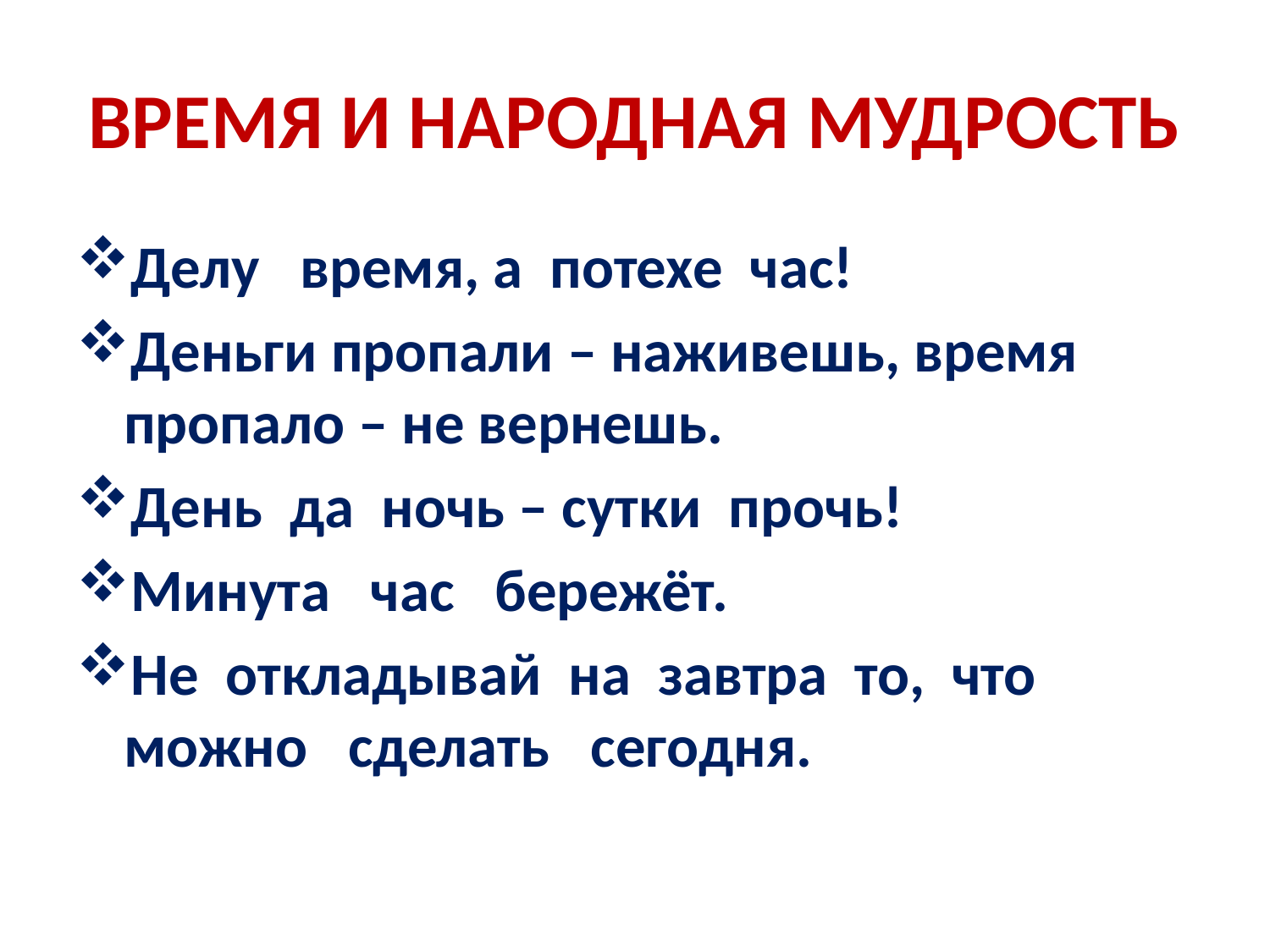

# ВРЕМЯ И НАРОДНАЯ МУДРОСТЬ
Делу   время, а  потехе  час!
Деньги пропали – наживешь, время пропало – не вернешь.
День  да  ночь – сутки  прочь!
Минута   час   бережёт.
Не  откладывай  на  завтра  то,  что  можно   сделать   сегодня.